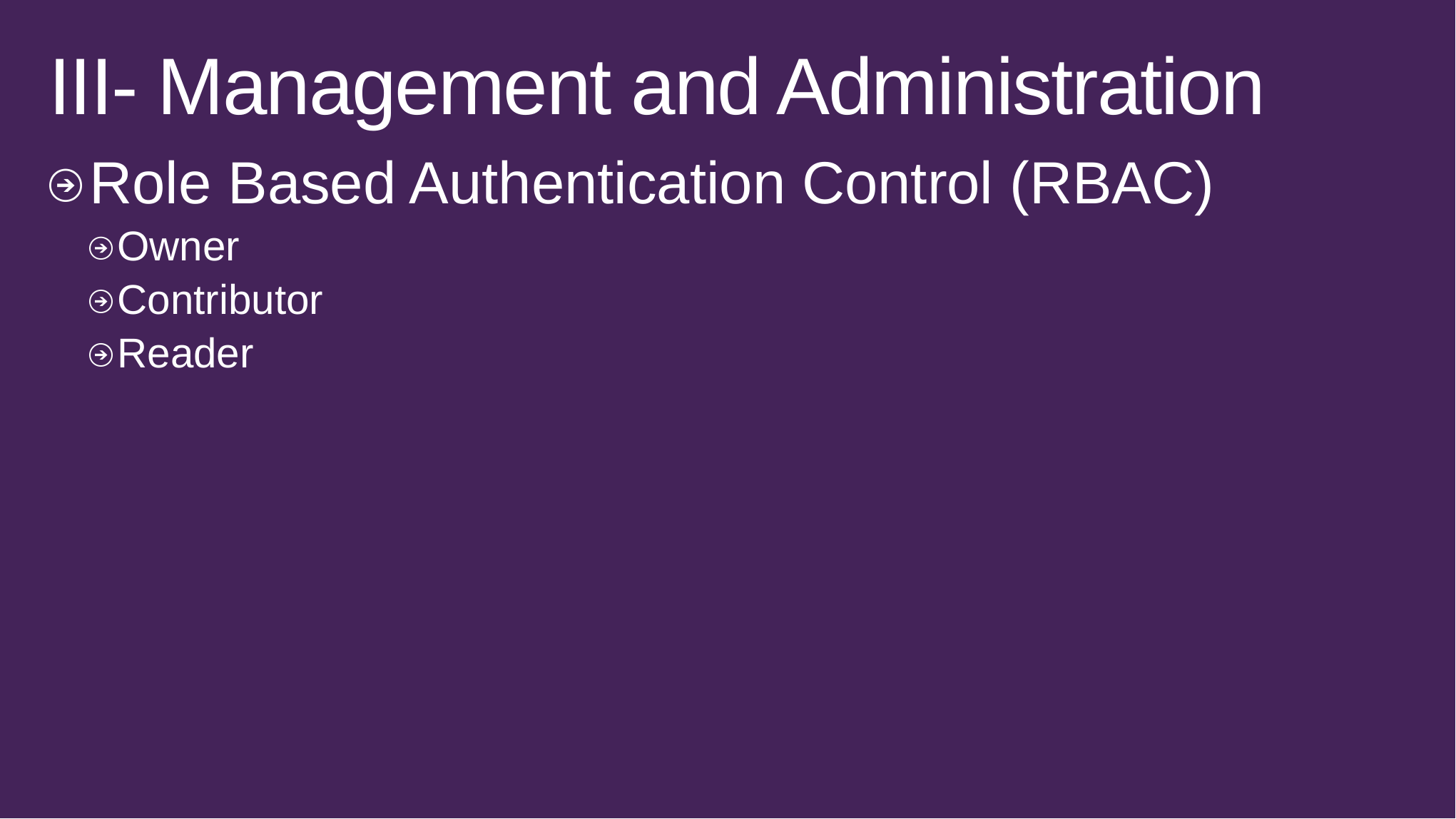

# III- Management and Administration
Role Based Authentication Control (RBAC)
Owner
Contributor
Reader